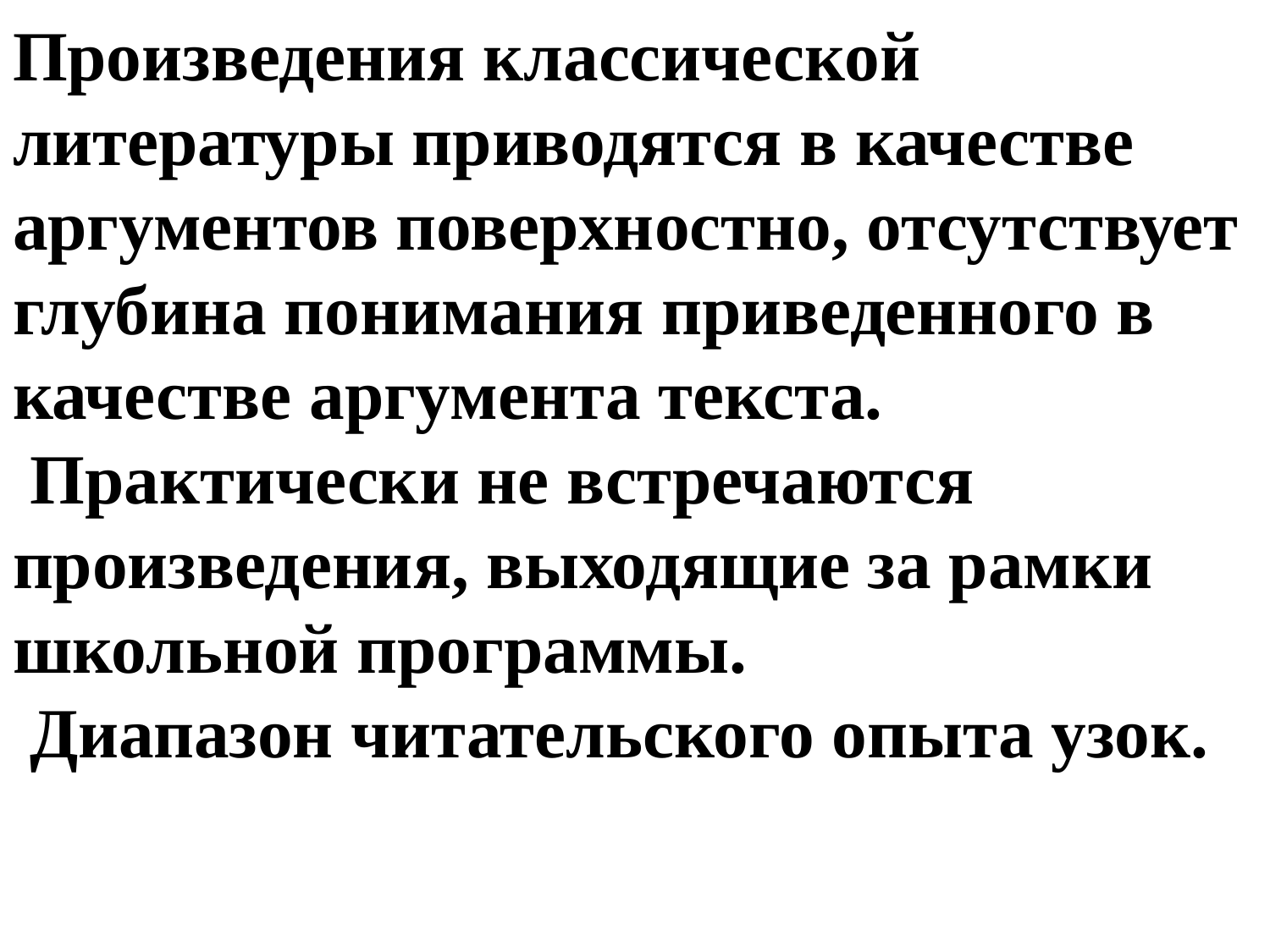

Произведения классической литературы приводятся в качестве аргументов поверхностно, отсутствует глубина понимания приведенного в качестве аргумента текста.
 Практически не встречаются произведения, выходящие за рамки школьной программы.
 Диапазон читательского опыта узок.